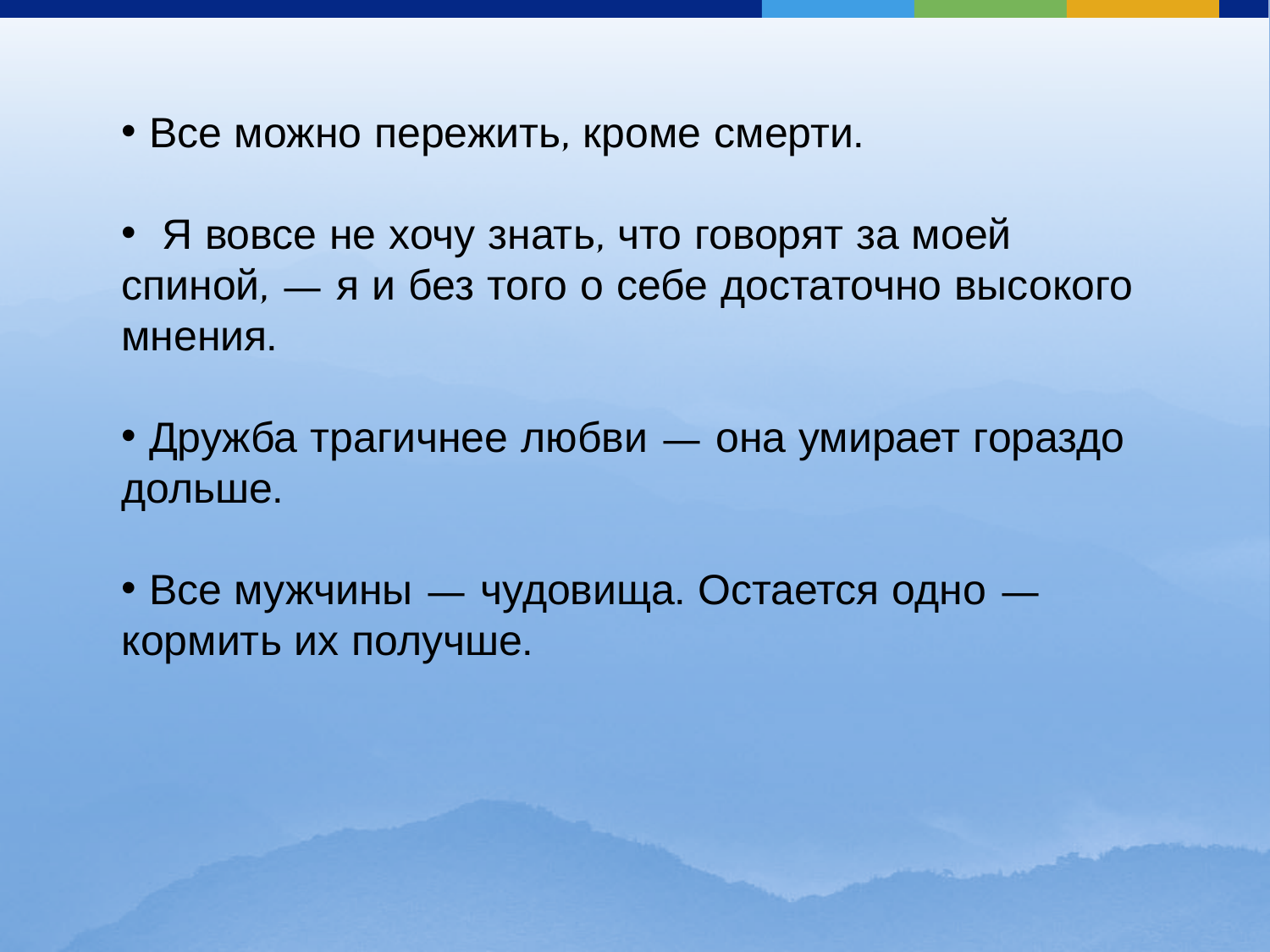

Все можно пережить, кроме смерти.

  Я вовсе не хочу знать, что говорят за моей спиной, — я и без того о себе достаточно высокого мнения.

 Дружба трагичнее любви — она умирает гораздо дольше.

 Все мужчины — чудовища. Остается одно — кормить их получше.